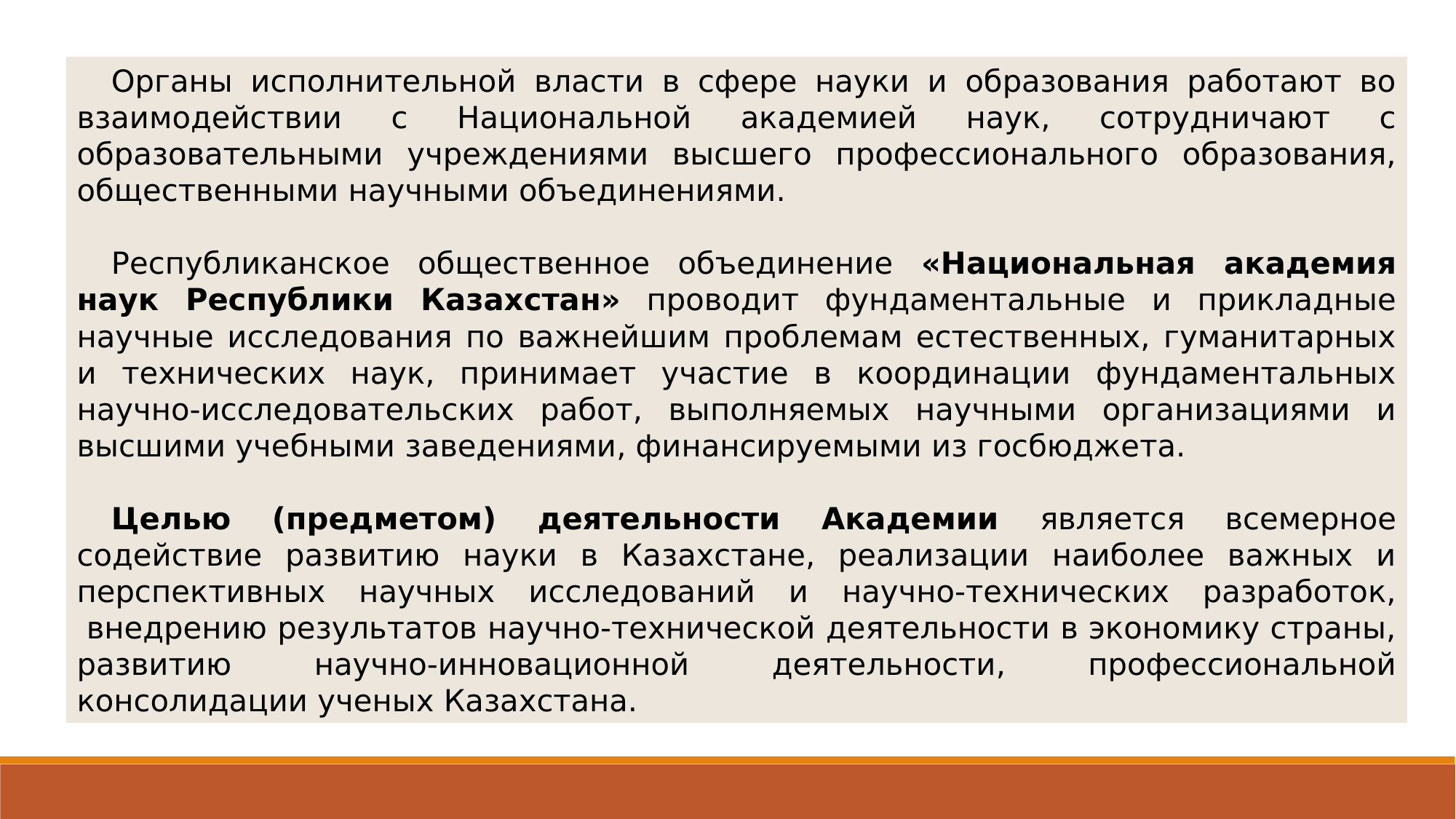

Органы исполнительной власти в сфере науки и образования работают во взаимодействии с Национальной академией наук, сотрудничают с образовательными учреждениями высшего профессионального образования, общественными научными объединениями.

Республиканское общественное объединение «Национальная академия наук Республики Казахстан» проводит фундаментальные и прикладные научные исследования по важнейшим проблемам естественных, гуманитарных и технических наук, принимает участие в координации фундаментальных научно-исследовательских работ, выполняемых научными организациями и высшими учебными заведениями, финансируемыми из госбюджета.

Целью (предметом) деятельности Академии является всемерное содействие развитию науки в Казахстане, реализации наиболее важных и перспективных научных исследований и научно-технических разработок,  внедрению результатов научно-технической деятельности в экономику страны, развитию научно-инновационной деятельности, профессиональной консолидации ученых Казахстана.